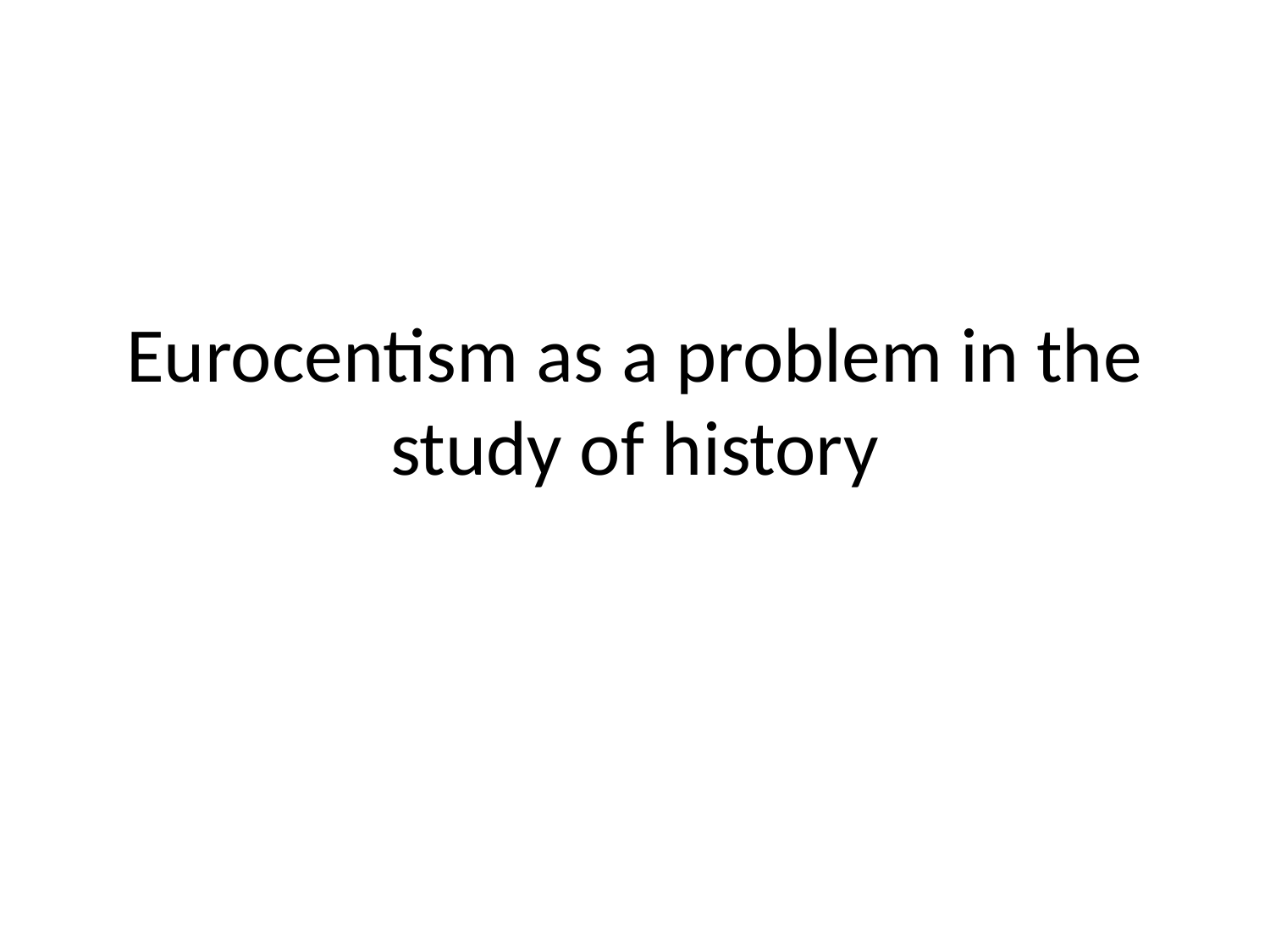

# Eurocentism as a problem in the study of history